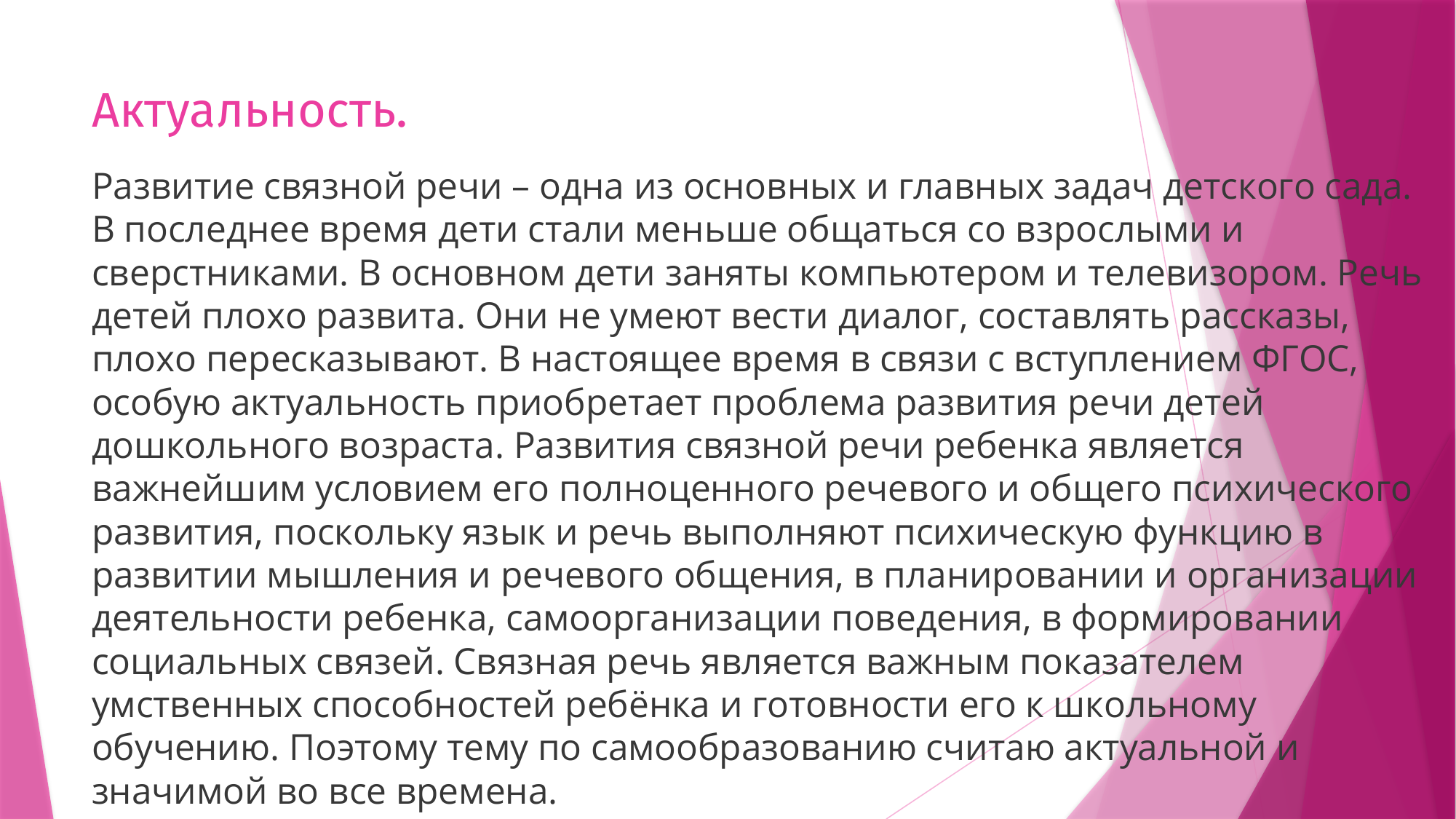

# Актуальность.
Развитие связной речи – одна из основных и главных задач детского сада. В последнее время дети стали меньше общаться со взрослыми и сверстниками. В основном дети заняты компьютером и телевизором. Речь детей плохо развита. Они не умеют вести диалог, составлять рассказы, плохо пересказывают. В настоящее время в связи с вступлением ФГОС, особую актуальность приобретает проблема развития речи детей дошкольного возраста. Развития связной речи ребенка является важнейшим условием его полноценного речевого и общего психического развития, поскольку язык и речь выполняют психическую функцию в развитии мышления и речевого общения, в планировании и организации деятельности ребенка, самоорганизации поведения, в формировании социальных связей. Связная речь является важным показателем умственных способностей ребёнка и готовности его к школьному обучению. Поэтому тему по самообразованию считаю актуальной и значимой во все времена.